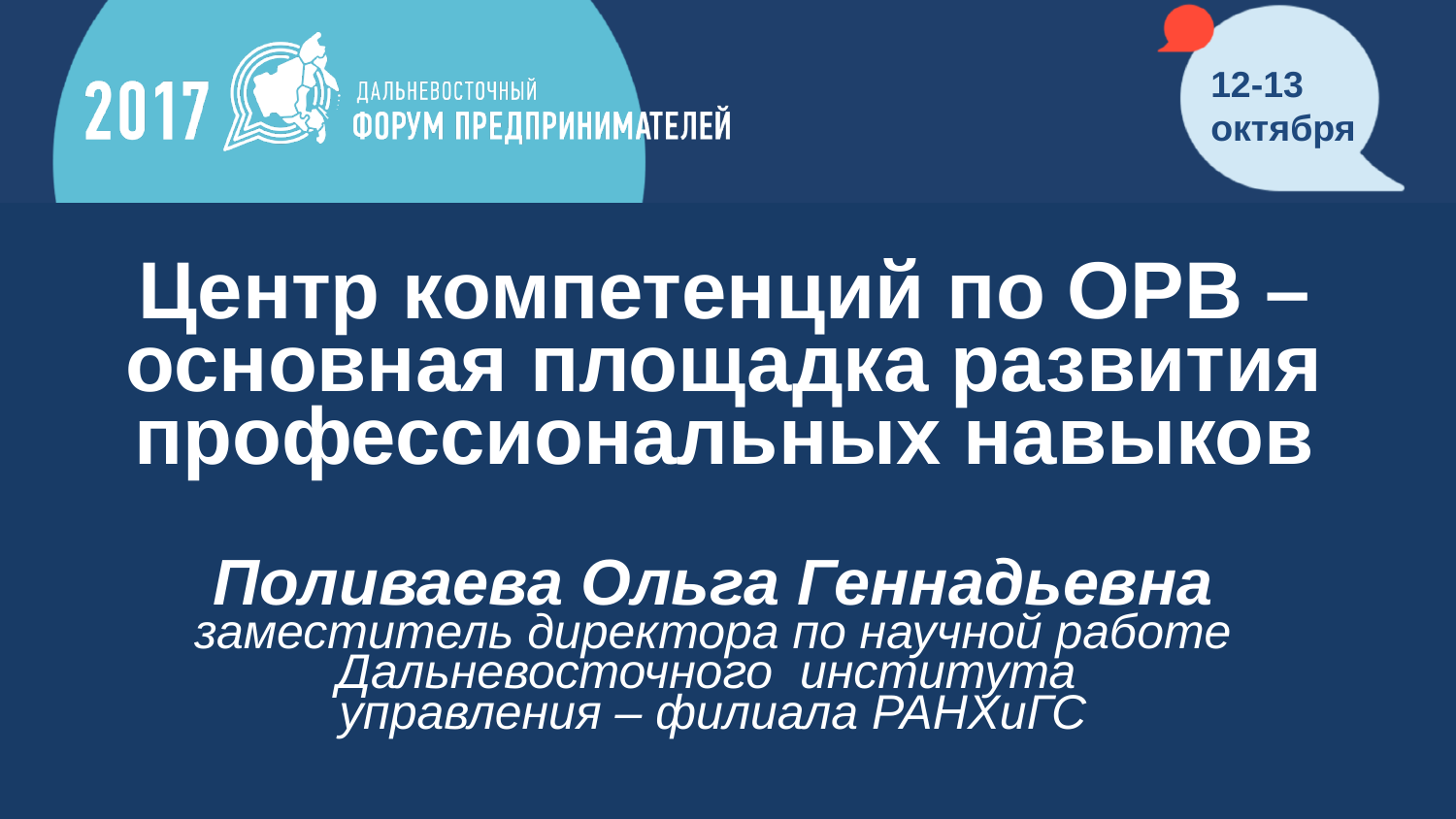

# Центр компетенций по ОРВ – основная площадка развития профессиональных навыков
Поливаева Ольга Геннадьевна заместитель директора по научной работе Дальневосточного  института
управления – филиала РАНХиГС